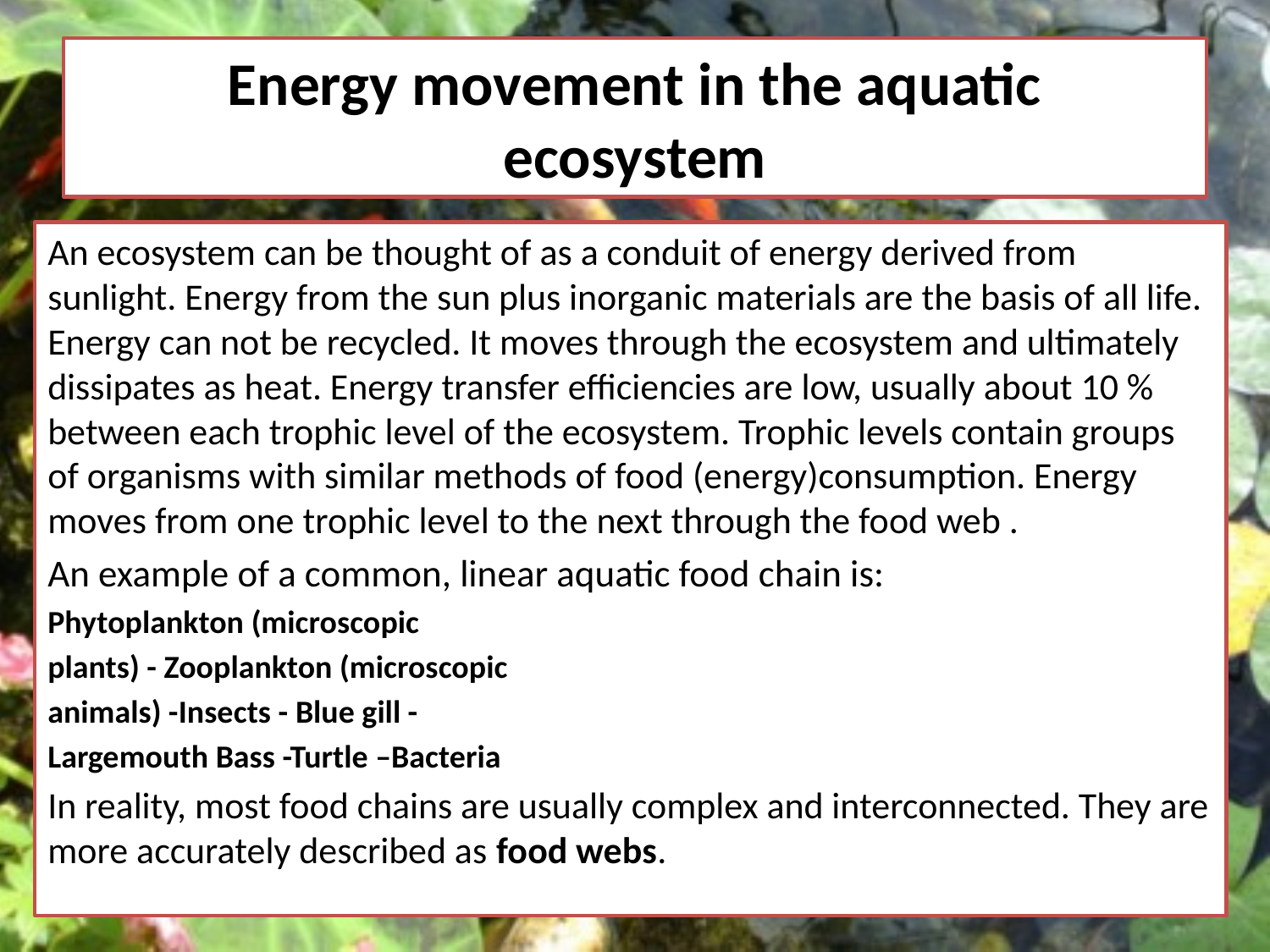

# Energy movement in the aquatic ecosystem
An ecosystem can be thought of as a conduit of energy derived from sunlight. Energy from the sun plus inorganic materials are the basis of all life. Energy can not be recycled. It moves through the ecosystem and ultimately dissipates as heat. Energy transfer efficiencies are low, usually about 10 % between each trophic level of the ecosystem. Trophic levels contain groups of organisms with similar methods of food (energy)consumption. Energy moves from one trophic level to the next through the food web .
An example of a common, linear aquatic food chain is:
Phytoplankton (microscopic
plants) - Zooplankton (microscopic
animals) -Insects - Blue gill -
Largemouth Bass -Turtle –Bacteria
In reality, most food chains are usually complex and interconnected. They are more accurately described as food webs.